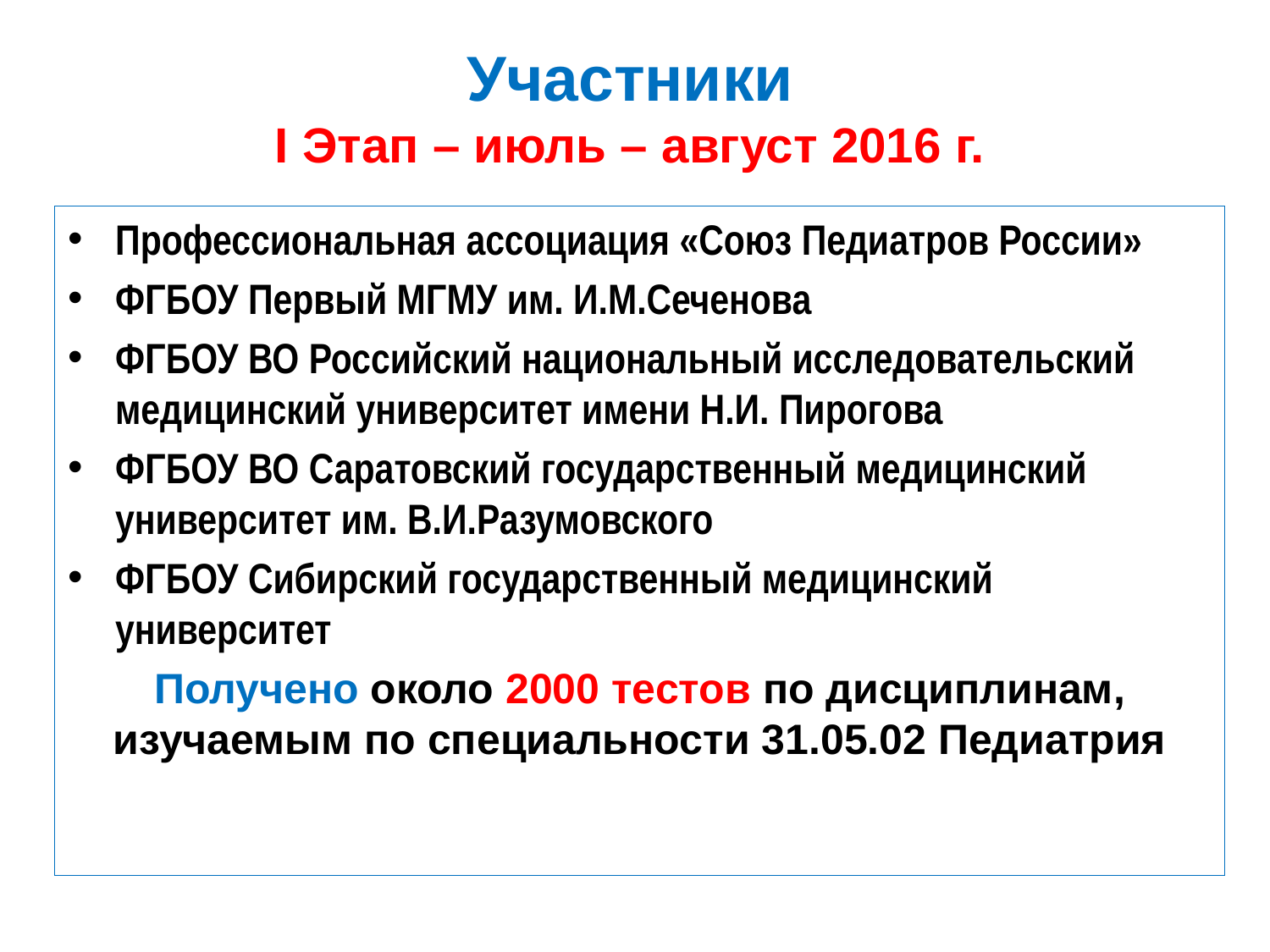

# Участники I Этап – июль – август 2016 г.
Профессиональная ассоциация «Союз Педиатров России»
ФГБОУ Первый МГМУ им. И.М.Сеченова
ФГБОУ ВО Российский национальный исследовательский медицинский университет имени Н.И. Пирогова
ФГБОУ ВО Саратовский государственный медицинский университет им. В.И.Разумовского
ФГБОУ Сибирский государственный медицинский университет
Получено около 2000 тестов по дисциплинам, изучаемым по специальности 31.05.02 Педиатрия